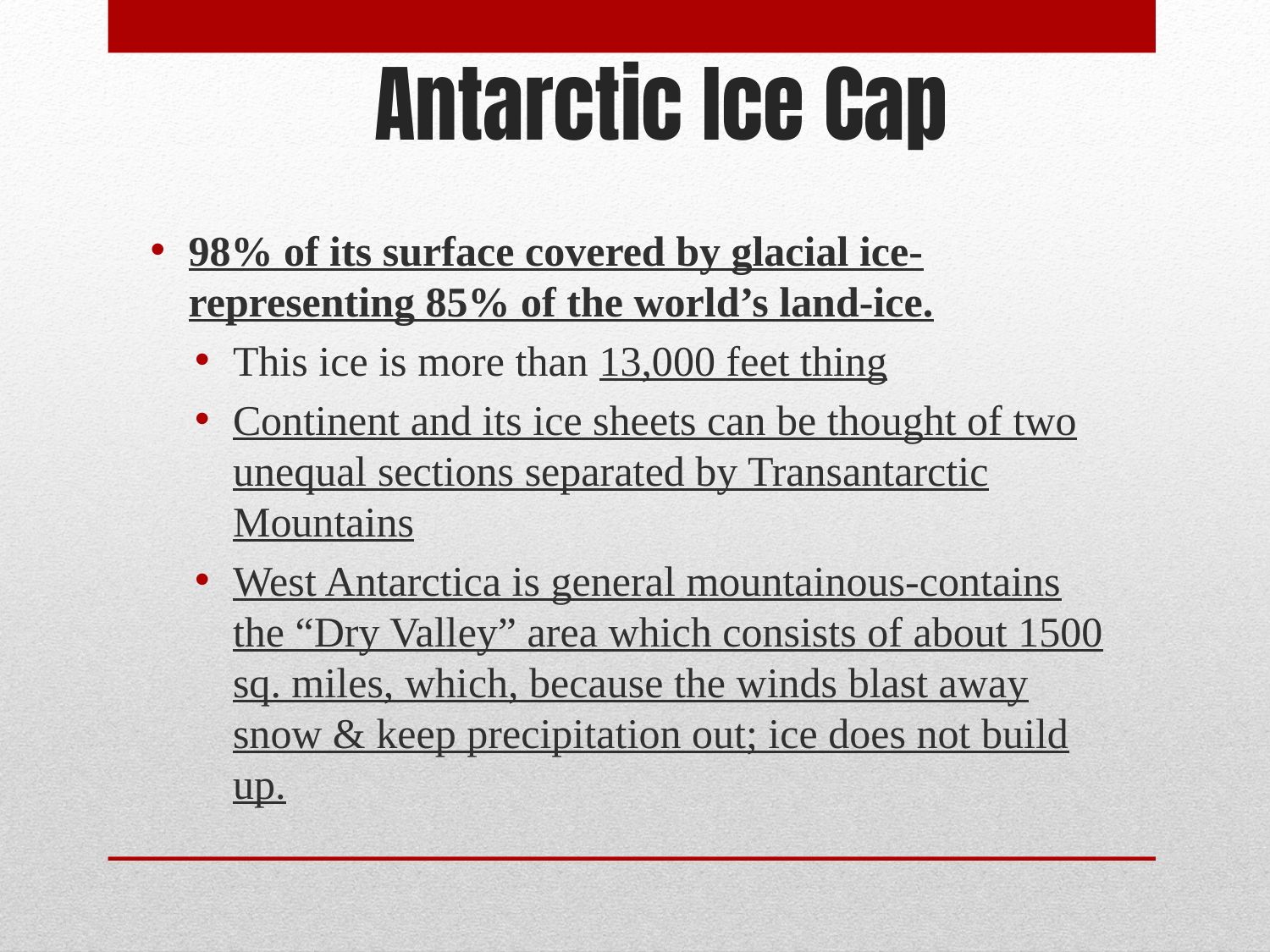

Antarctic Ice Cap
98% of its surface covered by glacial ice- representing 85% of the world’s land-ice.
This ice is more than 13,000 feet thing
Continent and its ice sheets can be thought of two unequal sections separated by Transantarctic Mountains
West Antarctica is general mountainous-contains the “Dry Valley” area which consists of about 1500 sq. miles, which, because the winds blast away snow & keep precipitation out; ice does not build up.